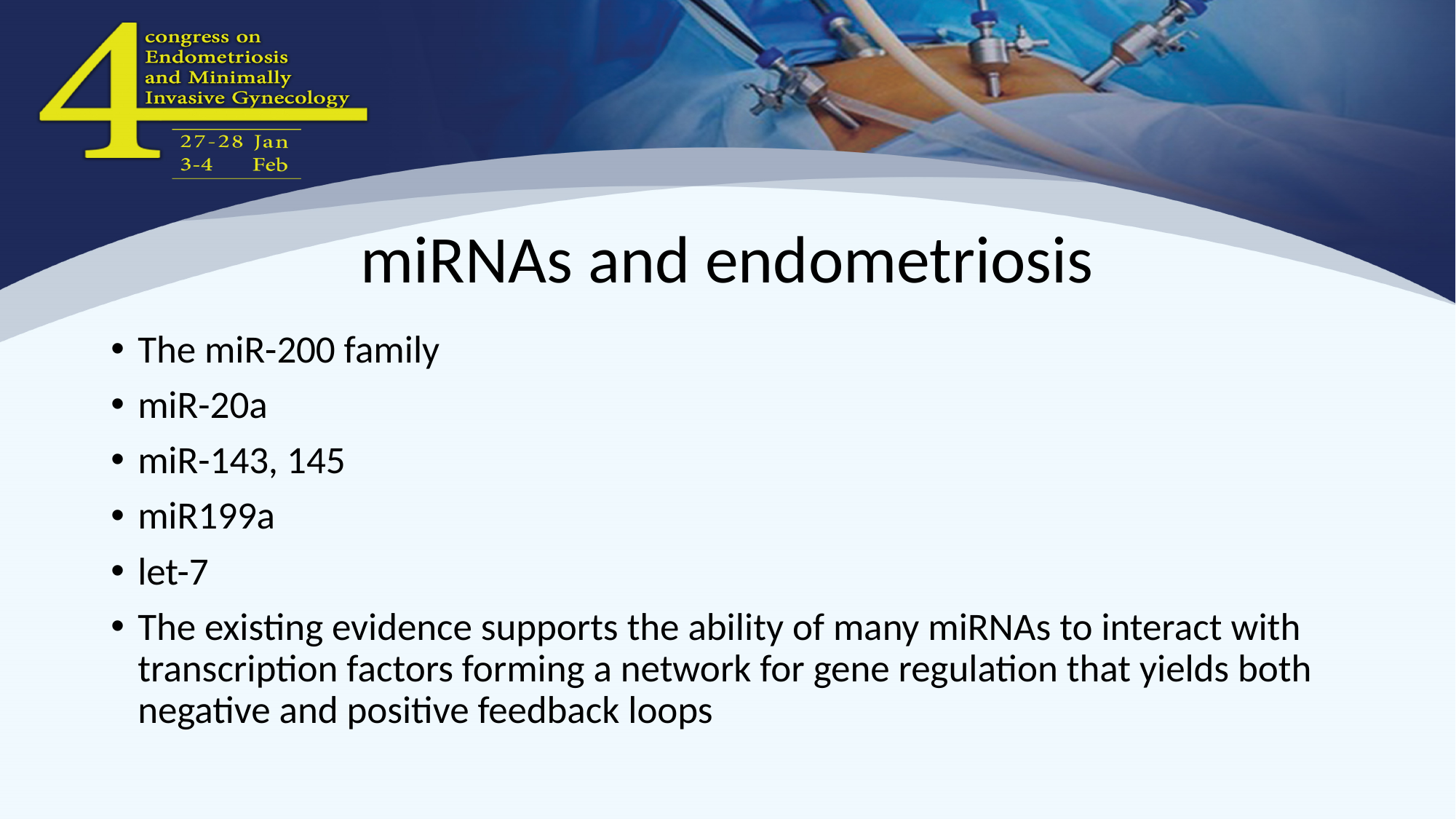

# miRNAs and endometriosis
The miR-200 family
miR-20a
miR-143, 145
miR199a
let-7
The existing evidence supports the ability of many miRNAs to interact with transcription factors forming a network for gene regulation that yields both negative and positive feedback loops